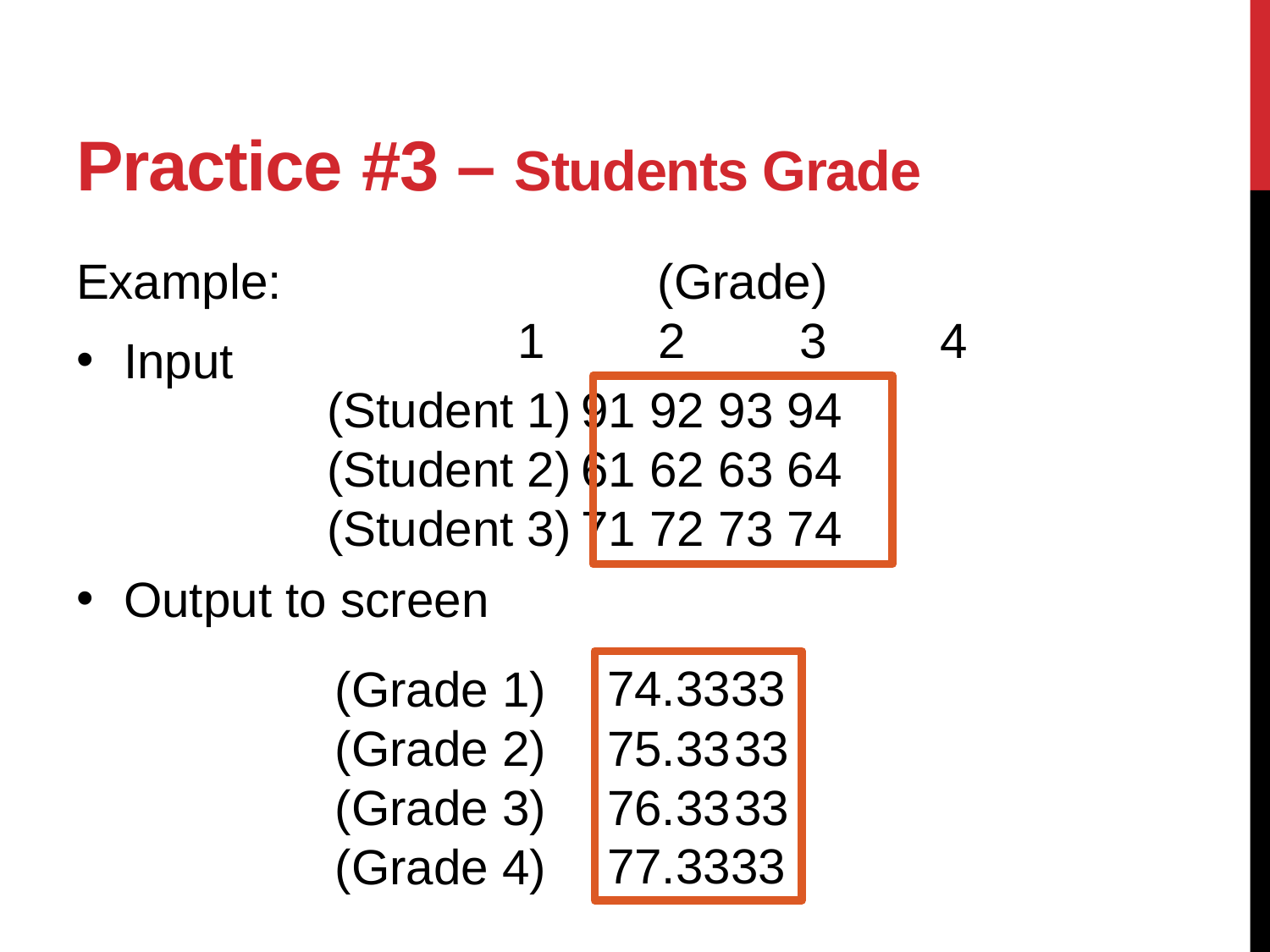

# Practice #3 – Students Grade
Example:
Input

Output to screen
(Grade)
1	 2	  3	   4
(Student 1)	91 92 93 94
(Student 2)	61 62 63 64
(Student 3)	71 72 73 74

74.3333
75.33	33
76.33	33
77.3333
(Grade 1)
(Grade 2)
(Grade 3)
(Grade 4)